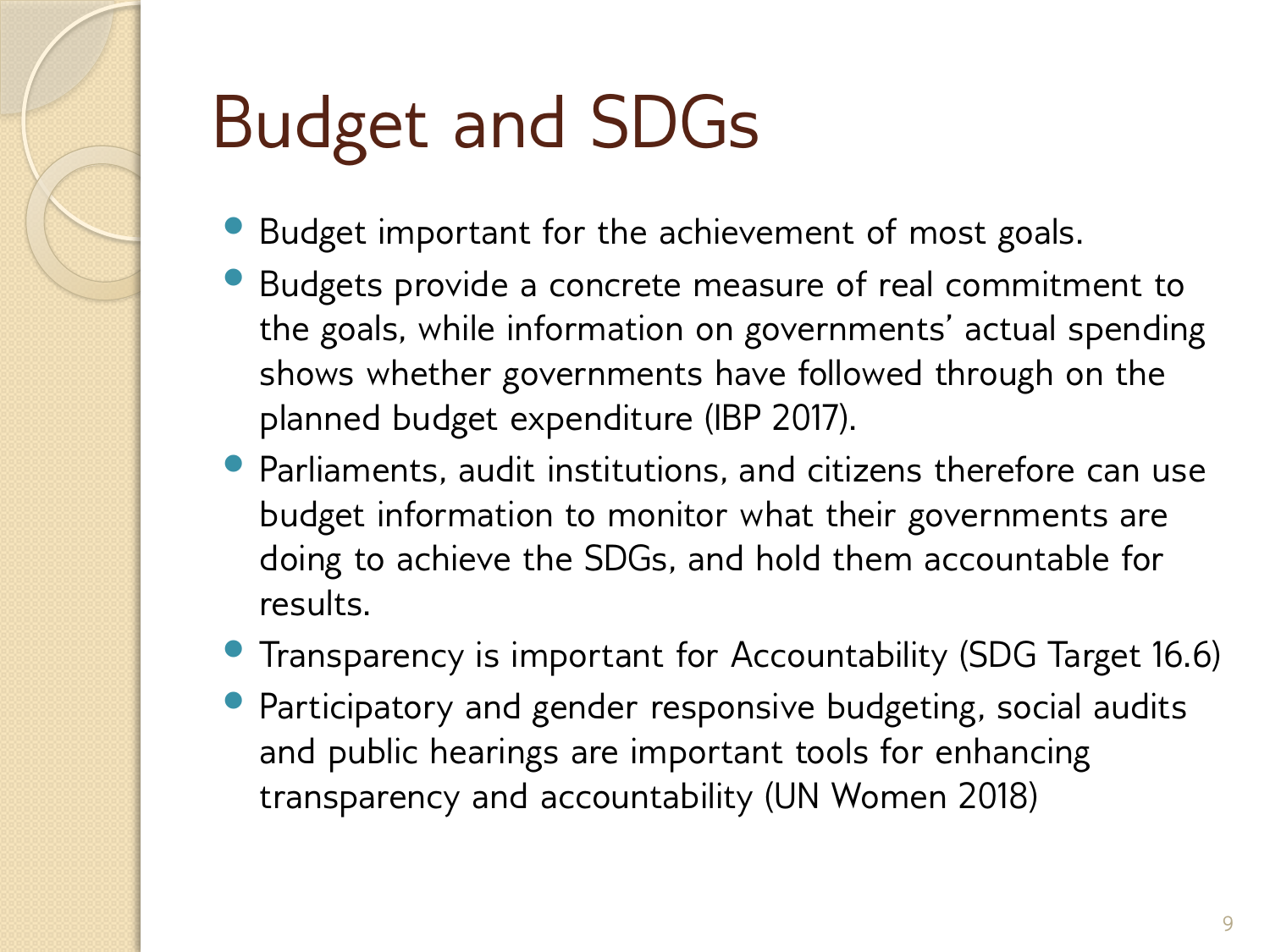

# Budget and SDGs
Budget important for the achievement of most goals.
Budgets provide a concrete measure of real commitment to the goals, while information on governments’ actual spending shows whether governments have followed through on the planned budget expenditure (IBP 2017).
Parliaments, audit institutions, and citizens therefore can use budget information to monitor what their governments are doing to achieve the SDGs, and hold them accountable for results.
Transparency is important for Accountability (SDG Target 16.6)
Participatory and gender responsive budgeting, social audits and public hearings are important tools for enhancing transparency and accountability (UN Women 2018)
9